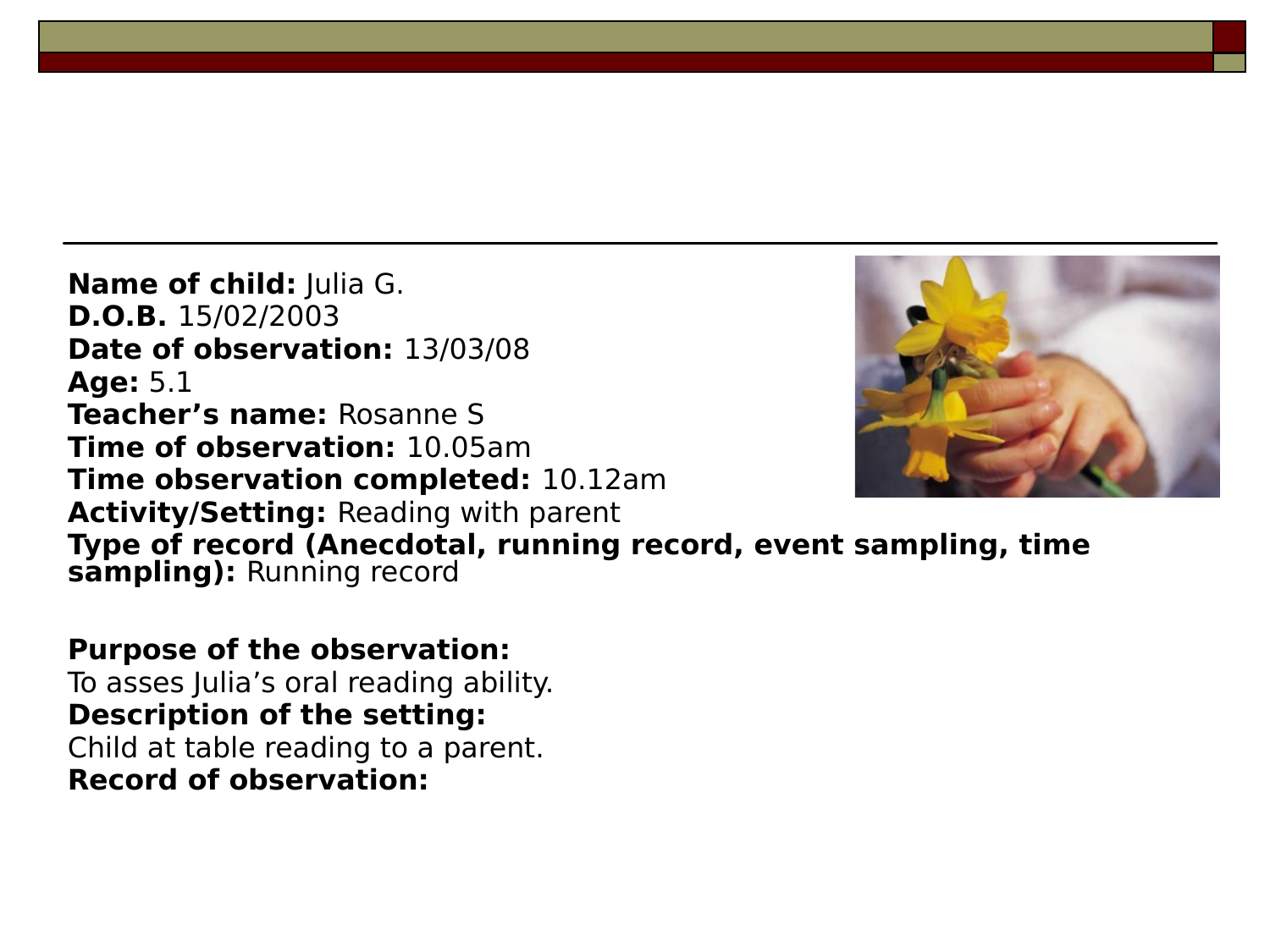

Name of child: Julia G.
D.O.B. 15/02/2003
Date of observation: 13/03/08
Age: 5.1
Teacher’s name: Rosanne S
Time of observation: 10.05am
Time observation completed: 10.12am
Activity/Setting: Reading with parent
Type of record (Anecdotal, running record, event sampling, time sampling): Running record

Purpose of the observation:
To asses Julia’s oral reading ability.
Description of the setting:
Child at table reading to a parent.
Record of observation: